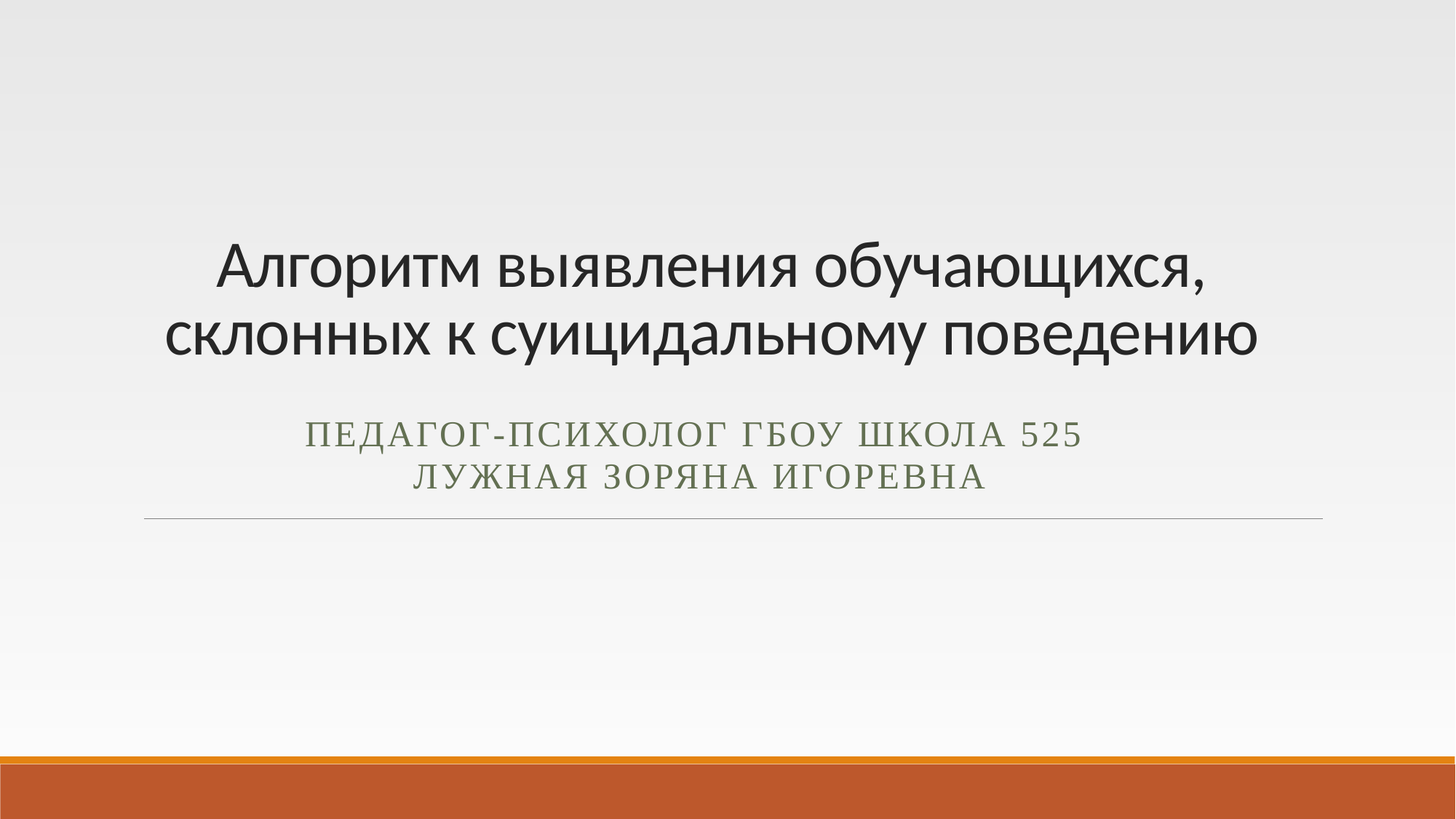

# Алгоритм выявления обучающихся, склонных к суицидальному поведению
Педагог-психолог ГБОУ школа 525
 Лужная Зоряна Игоревна